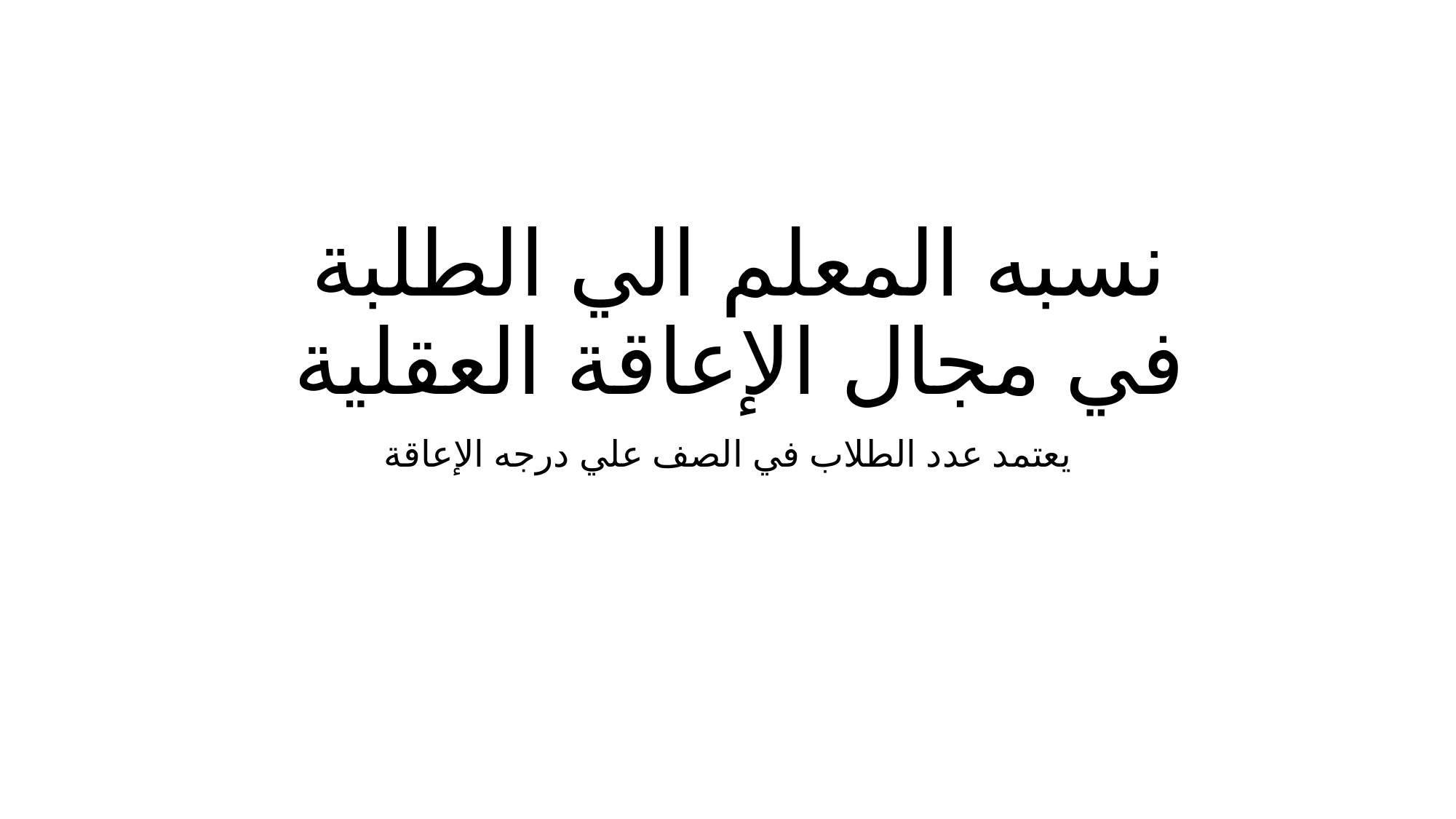

# نسبه المعلم الي الطلبة في مجال الإعاقة العقلية
يعتمد عدد الطلاب في الصف علي درجه الإعاقة